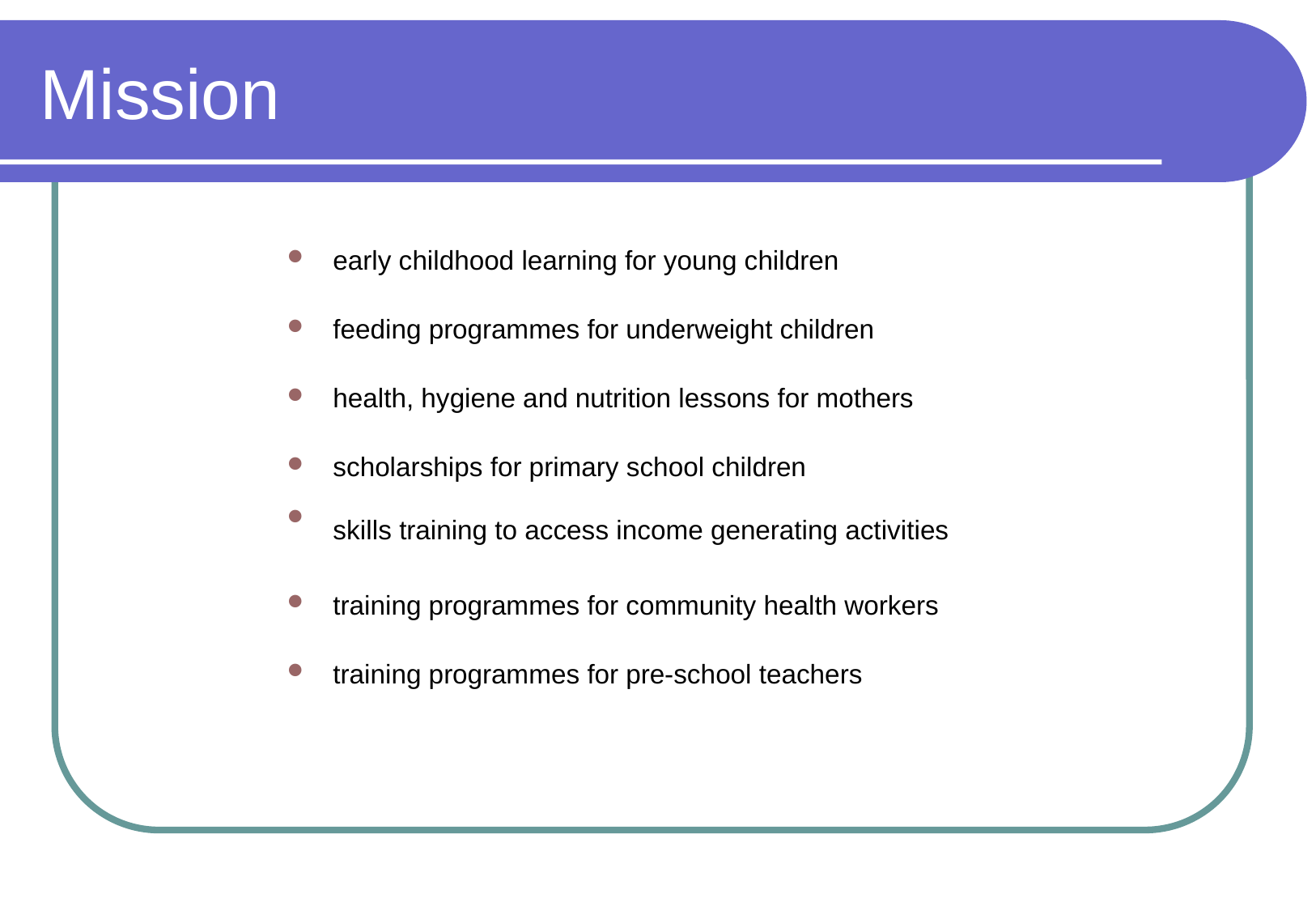

# Mission

early childhood learning for young children

feeding programmes for underweight children

health, hygiene and nutrition lessons for mothers

scholarships for primary school children
skills training to access income generating activities

training programmes for community health workers

training programmes for pre-school teachers